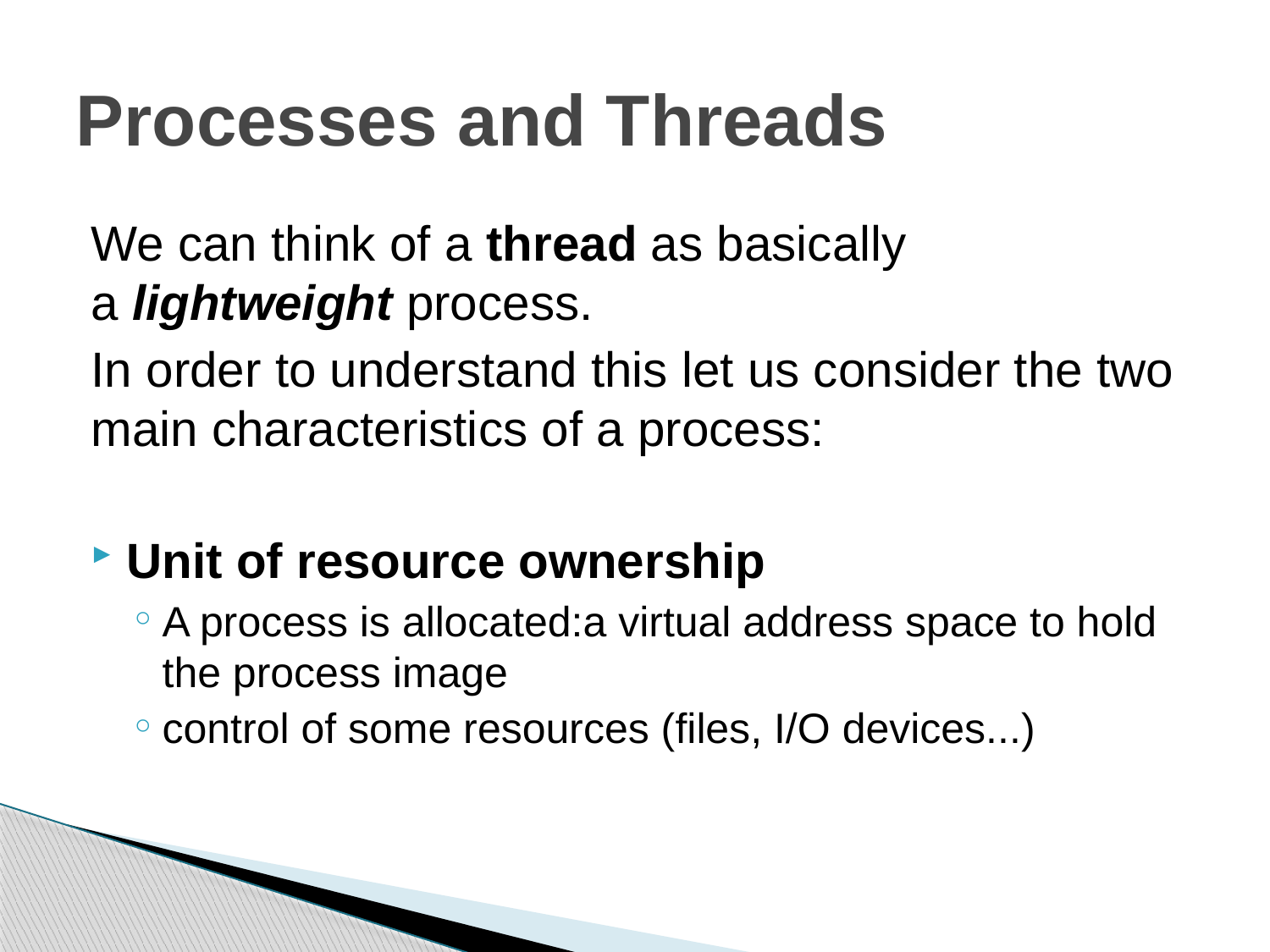

# Processes and Threads
We can think of a thread as basically a lightweight process.
In order to understand this let us consider the two main characteristics of a process:

Unit of resource ownership
A process is allocated:a virtual address space to hold the process image
control of some resources (files, I/O devices...)